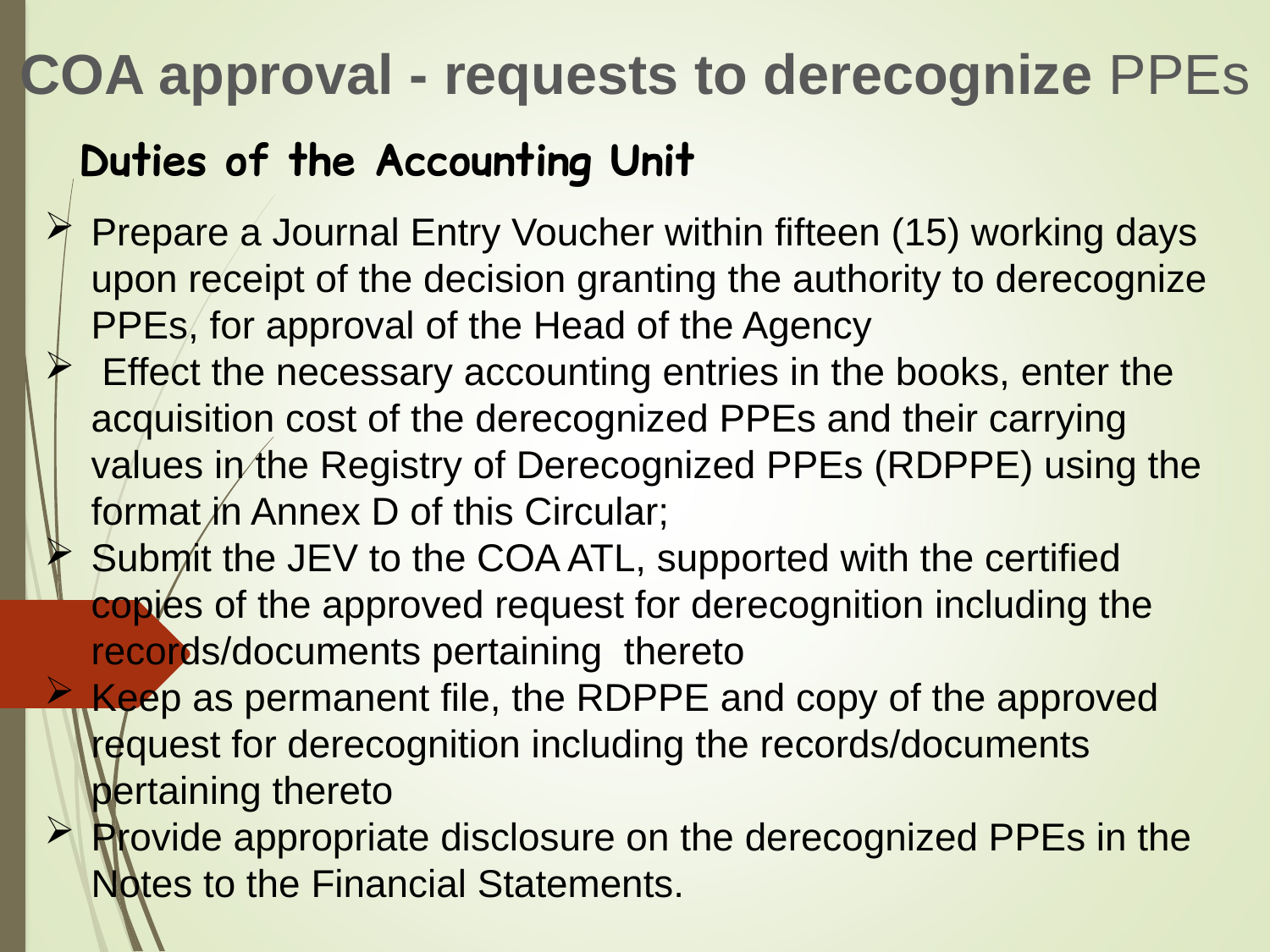

COA approval - requests to derecognize PPEs
Duties of the Accounting Unit
Prepare a Journal Entry Voucher within fifteen (15) working days upon receipt of the decision granting the authority to derecognize PPEs, for approval of the Head of the Agency
 Effect the necessary accounting entries in the books, enter the acquisition cost of the derecognized PPEs and their carrying values in the Registry of Derecognized PPEs (RDPPE) using the format in Annex D of this Circular;
Submit the JEV to the COA ATL, supported with the certified copies of the approved request for derecognition including the records/documents pertaining  thereto
Keep as permanent file, the RDPPE and copy of the approved request for derecognition including the records/documents pertaining thereto
Provide appropriate disclosure on the derecognized PPEs in the Notes to the Financial Statements.